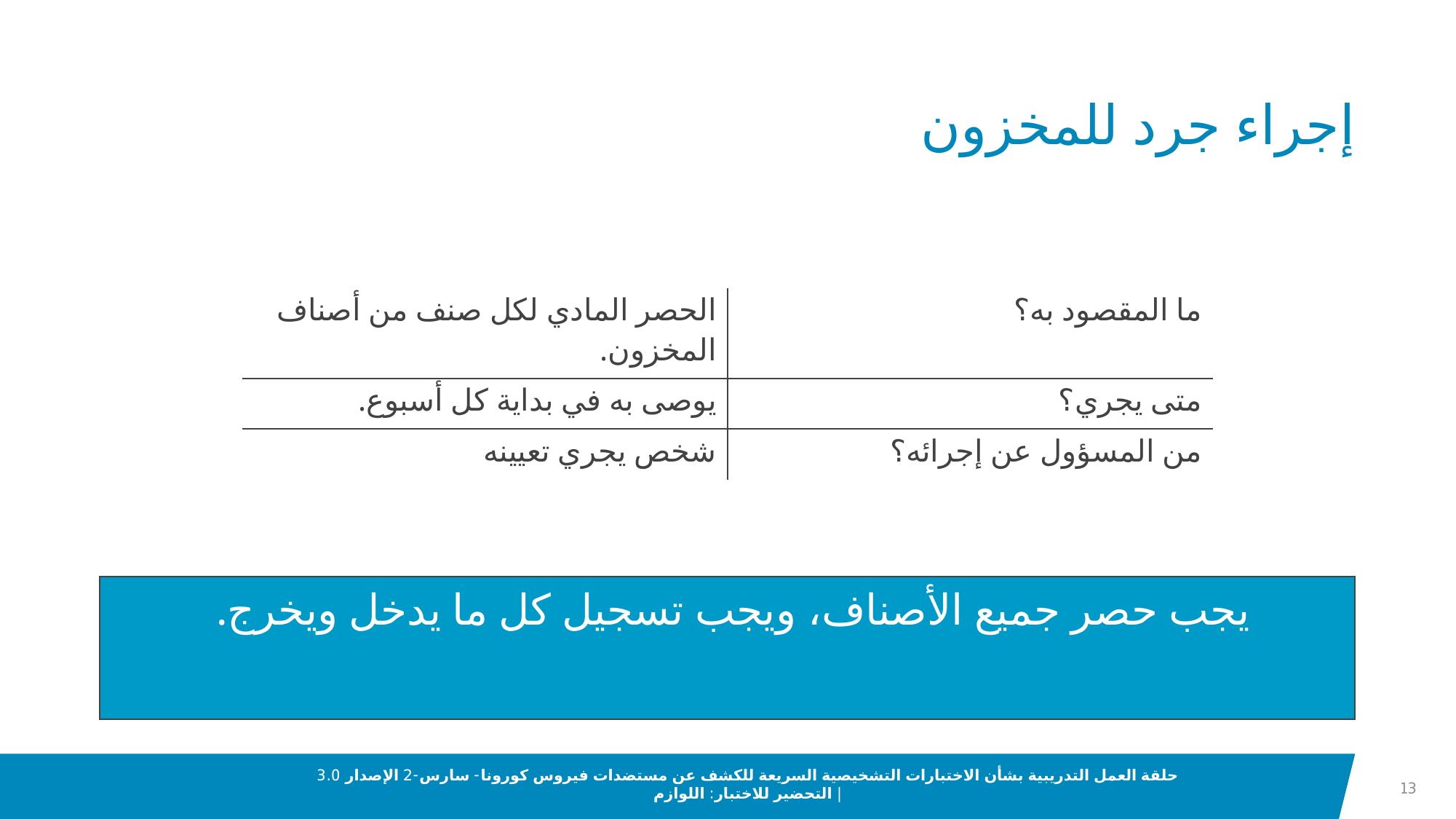

# إجراء جرد للمخزون

| الحصر المادي لكل صنف من أصناف المخزون. | ما المقصود به؟ |
| --- | --- |
| يوصى به في بداية كل أسبوع. | متى يجري؟ |
| شخص يجري تعيينه | من المسؤول عن إجرائه؟ |
يجب حصر جميع الأصناف، ويجب تسجيل كل ما يدخل ويخرج.

حلقة العمل التدريبية بشأن الاختبارات التشخيصية السريعة للكشف عن مستضدات فيروس كورونا- سارس-2 الإصدار 3.0 | التحضير للاختبار: اللوازم
13